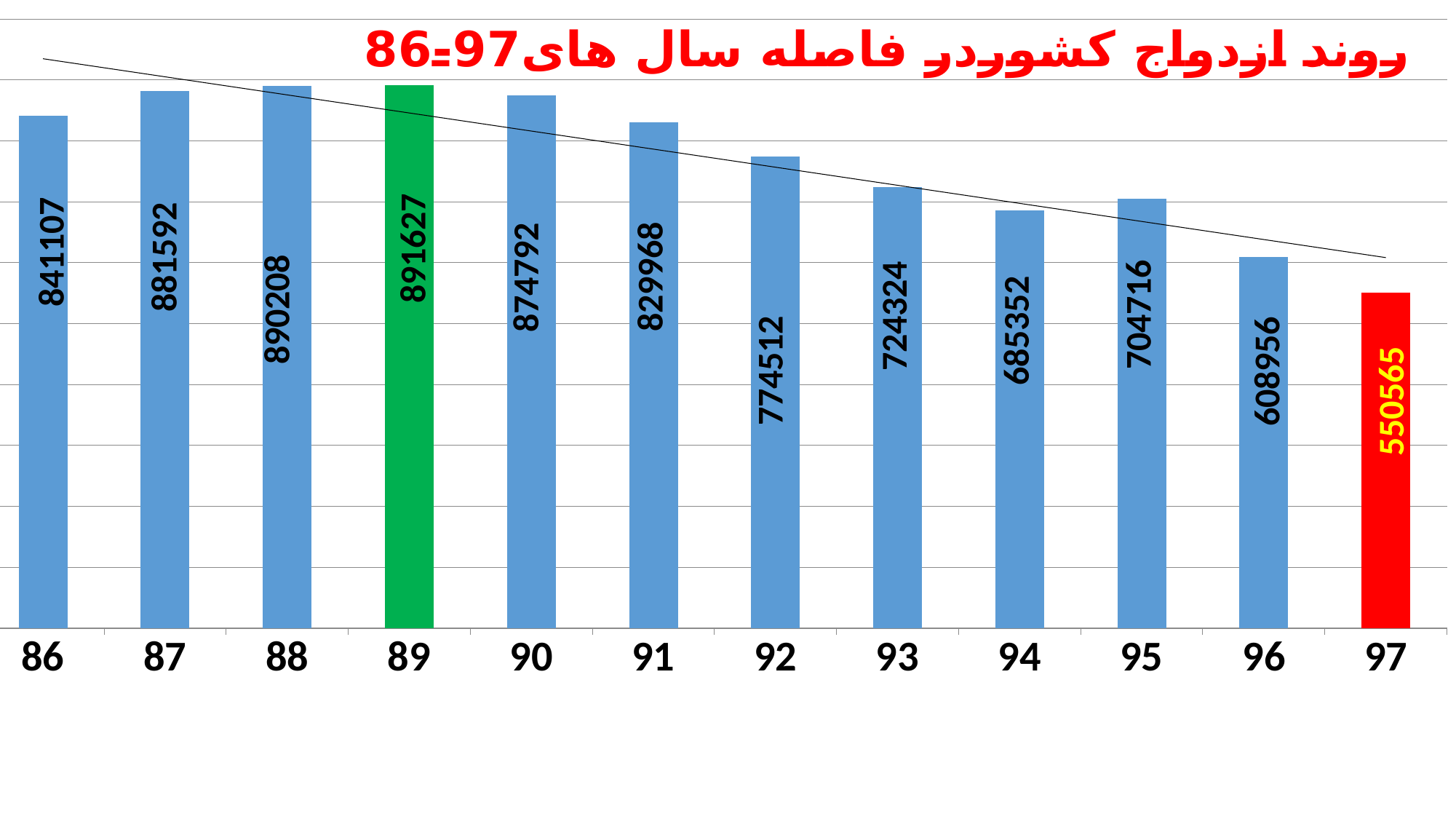

### Chart: روند ازدواج کشوردر فاصله سال های97-86

| Category | ازدواج های ثبت شده کشور |
|---|---|
| 86 | 841107.0 |
| 87 | 881592.0 |
| 88 | 890208.0 |
| 89 | 891627.0 |
| 90 | 874792.0 |
| 91 | 829968.0 |
| 92 | 774512.0 |
| 93 | 724324.0 |
| 94 | 685352.0 |
| 95 | 704716.0 |
| 96 | 608956.0 |
| 97 | 550565.0 |